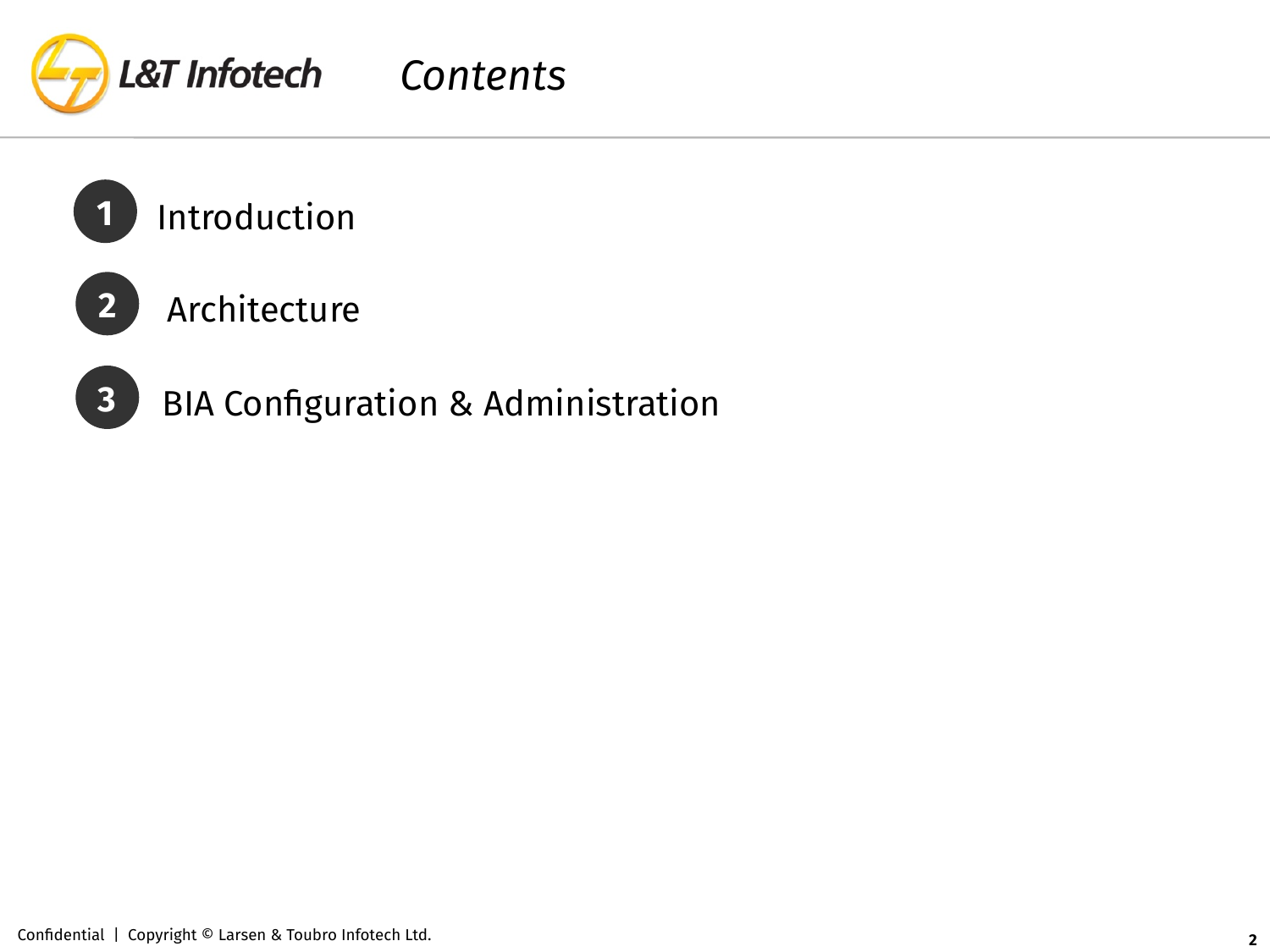

# Contents
1
Introduction
2
Architecture
3
BIA Configuration & Administration
Confidential  |  Copyright © Larsen & Toubro Infotech Ltd.
2